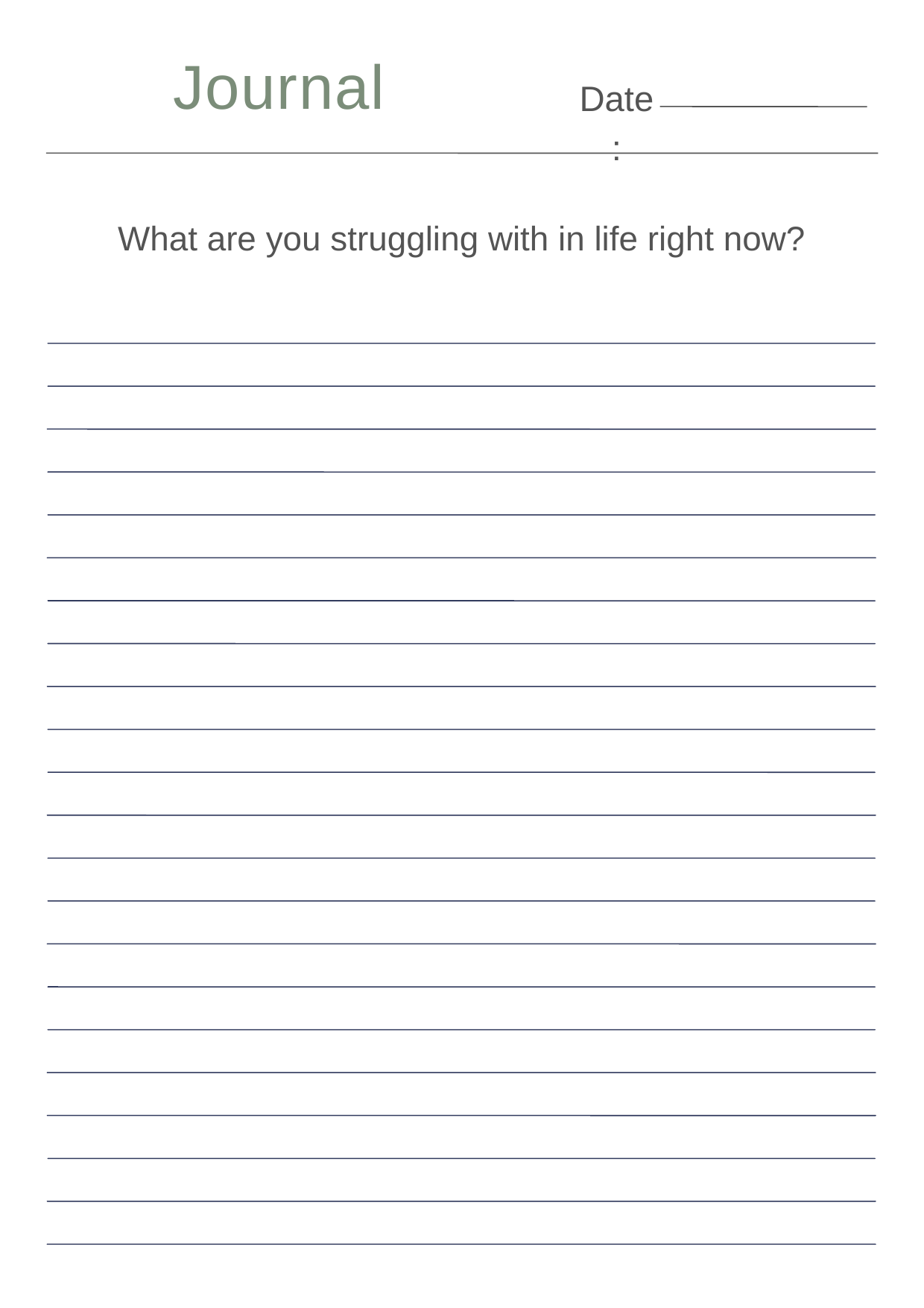

Journal
Date:

What are you struggling with in life right now?